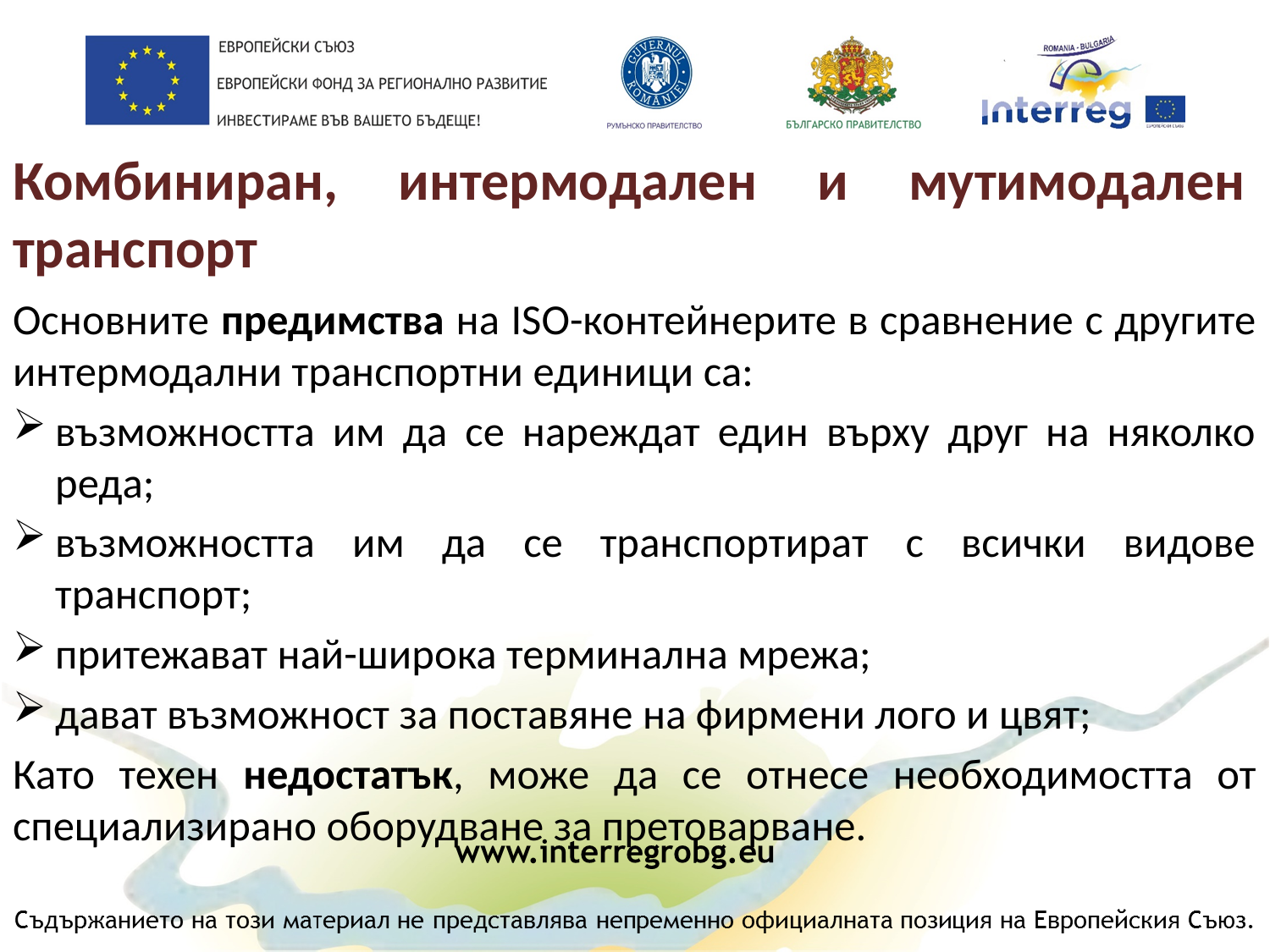

# Комбиниран, интермодален и мутимодален транспорт
Основните предимства на ISO-контейнерите в сравнение с другите интермодални транспортни единици са:
възможността им да се нареждат един върху друг на няколко реда;
възможността им да се транспортират с всички видове транспорт;
притежават най-широка терминална мрежа;
дават възможност за поставяне на фирмени лого и цвят;
Като техен недостатък, може да се отнесе необходимостта от специализирано оборудване за претоварване.